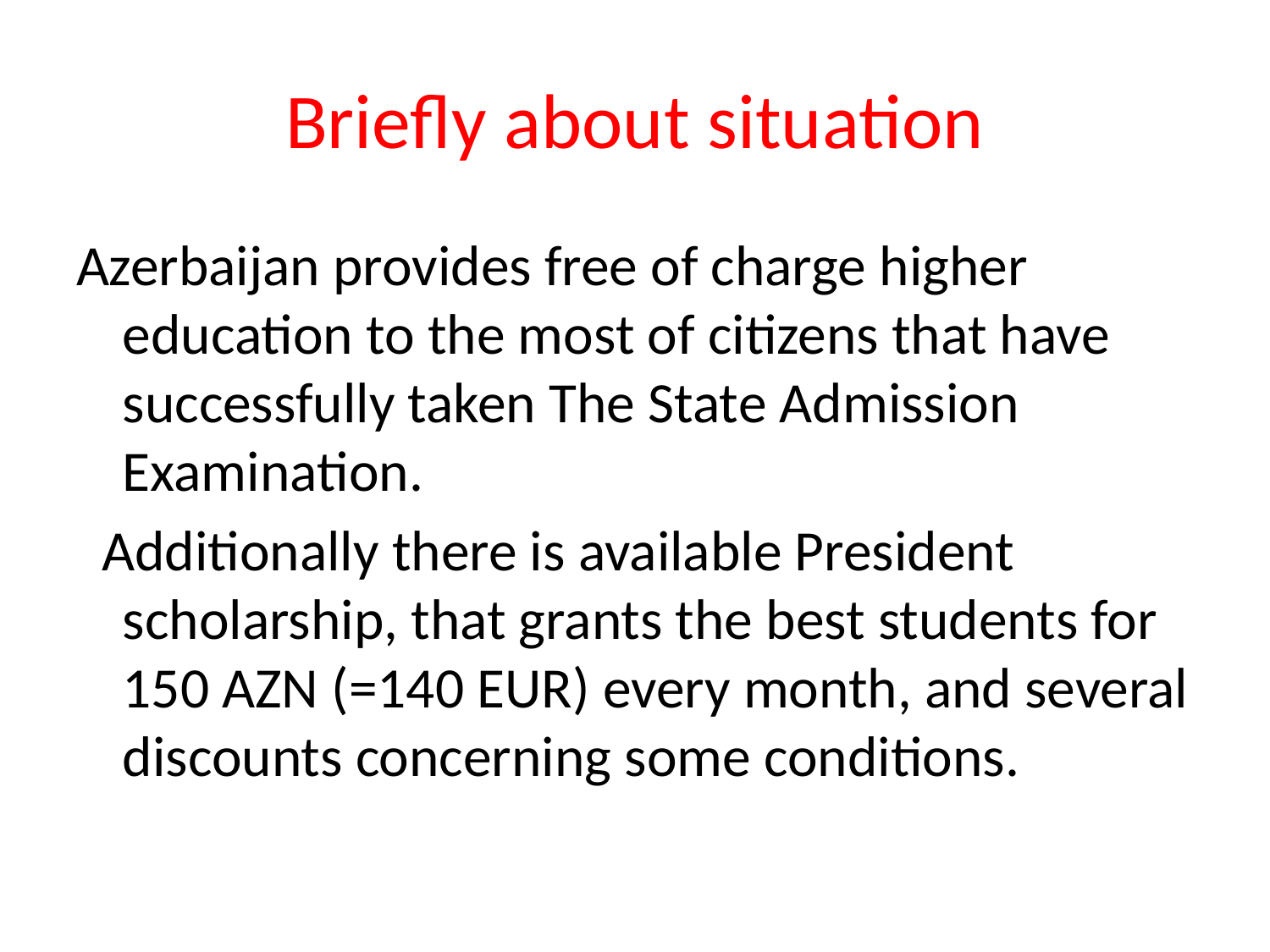

# Briefly about situation
Azerbaijan provides free of charge higher education to the most of citizens that have successfully taken The State Admission Examination.
  Additionally there is available President scholarship, that grants the best students for 150 AZN (=140 EUR) every month, and several discounts concerning some conditions.